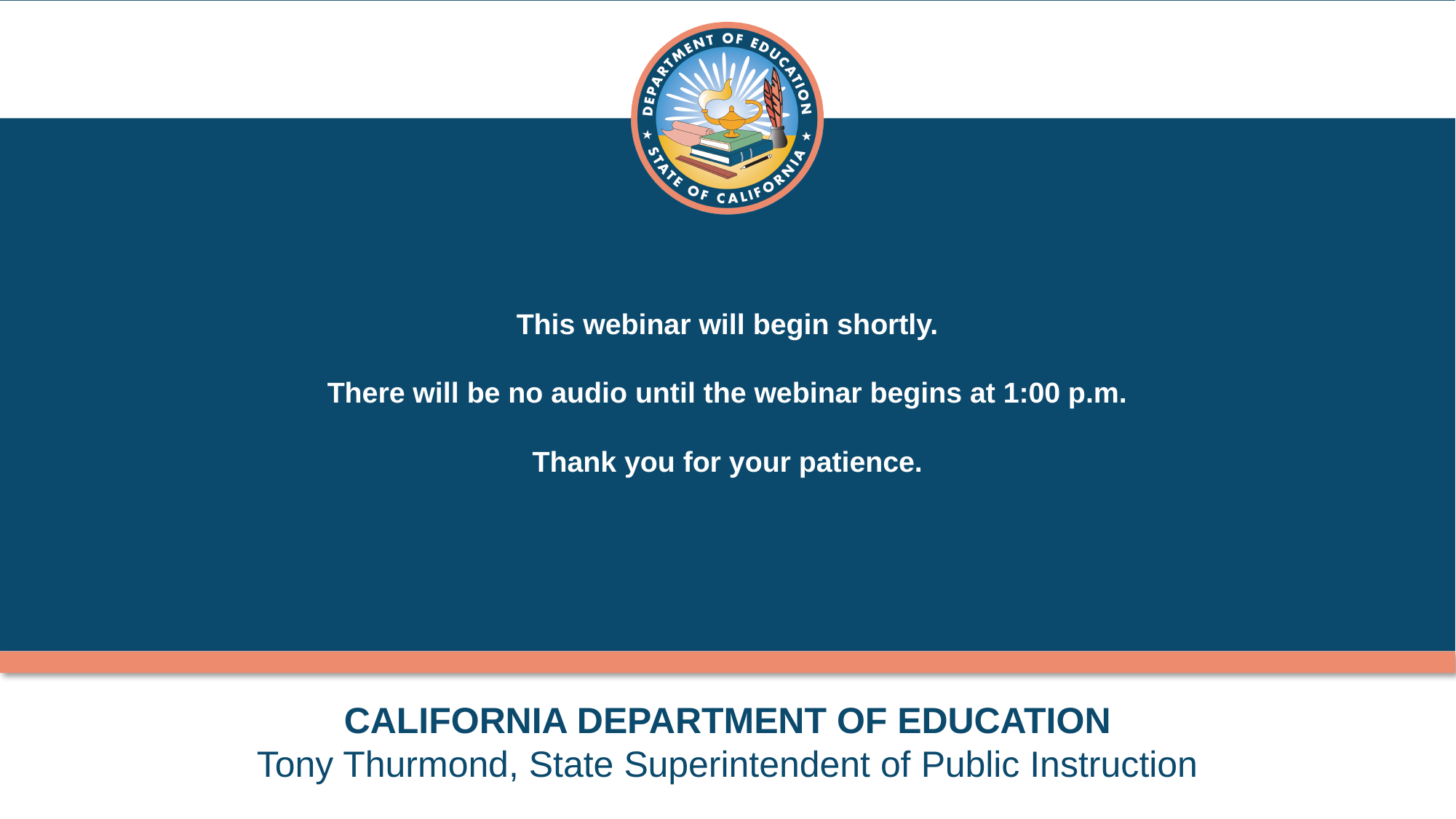

# This webinar will begin shortly. There will be no audio until the webinar begins at 1:00 p.m. Thank you for your patience.